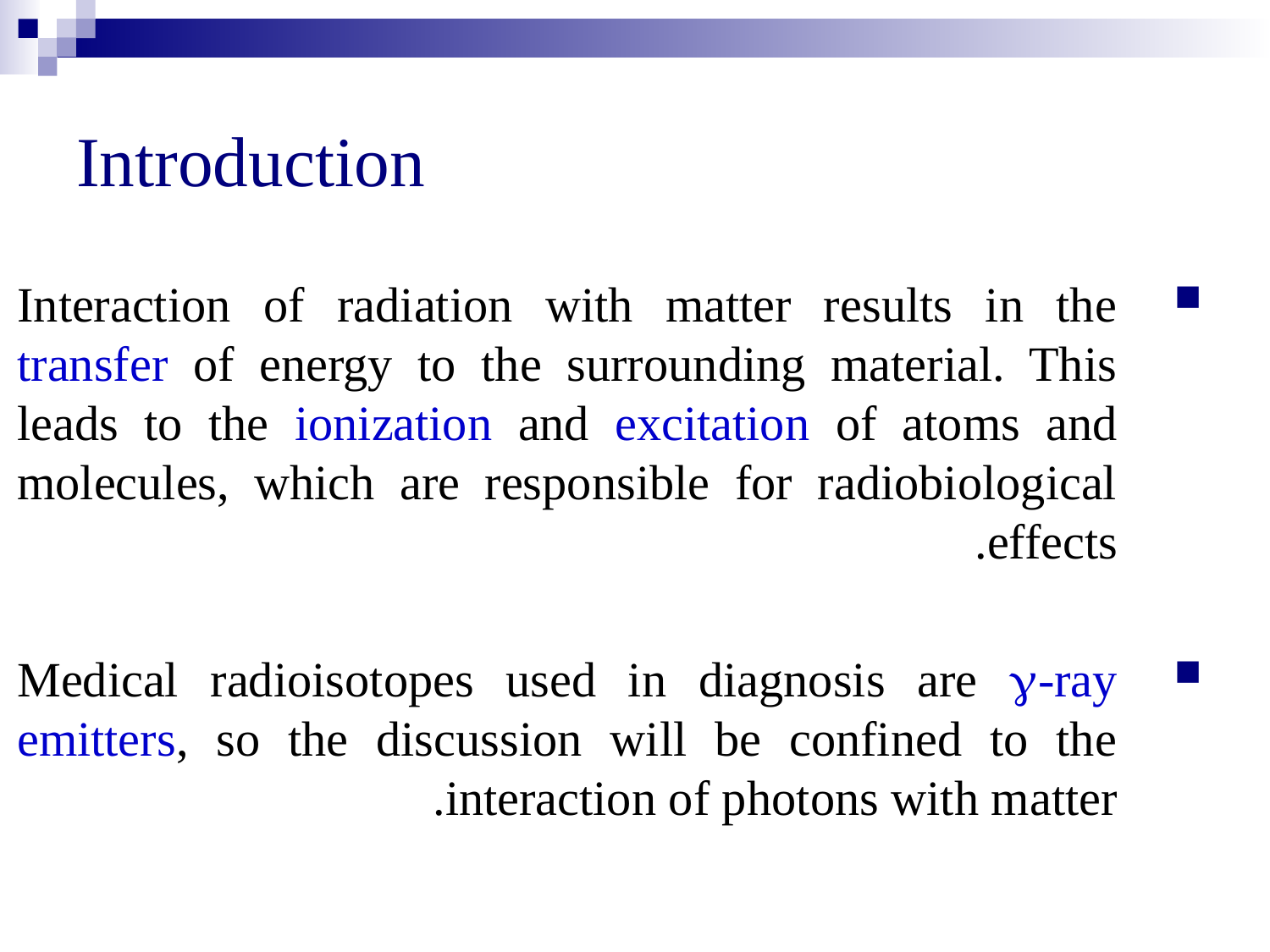

# Introduction
Interaction of radiation with matter results in the transfer of energy to the surrounding material. This leads to the ionization and excitation of atoms and molecules, which are responsible for radiobiological effects.

Medical radioisotopes used in diagnosis are γ-ray emitters, so the discussion will be confined to the interaction of photons with matter.